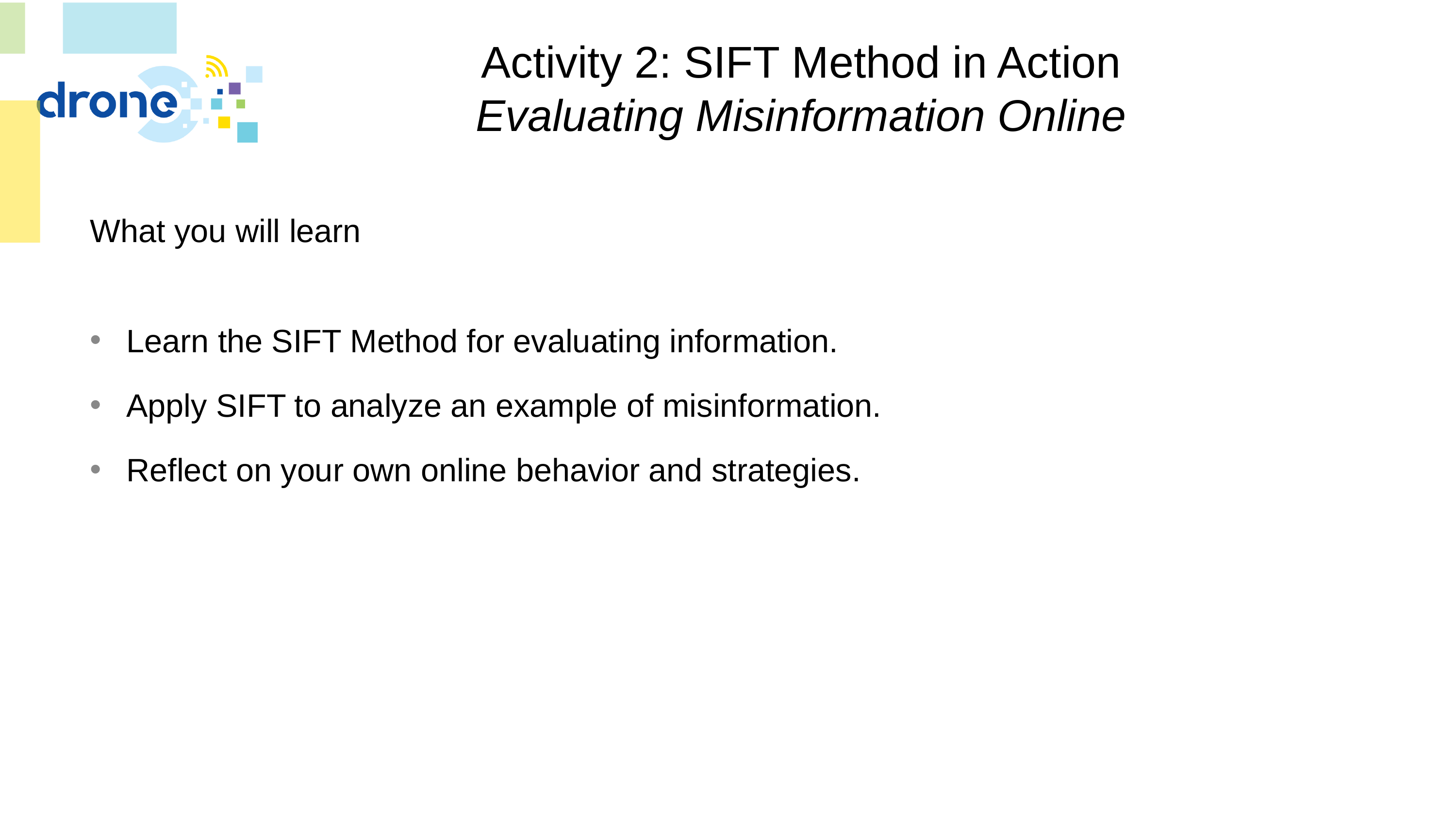

# Activity 2: SIFT Method in Action Evaluating Misinformation Online

What you will learn

Learn the SIFT Method for evaluating information.
Apply SIFT to analyze an example of misinformation.
Reflect on your own online behavior and strategies.